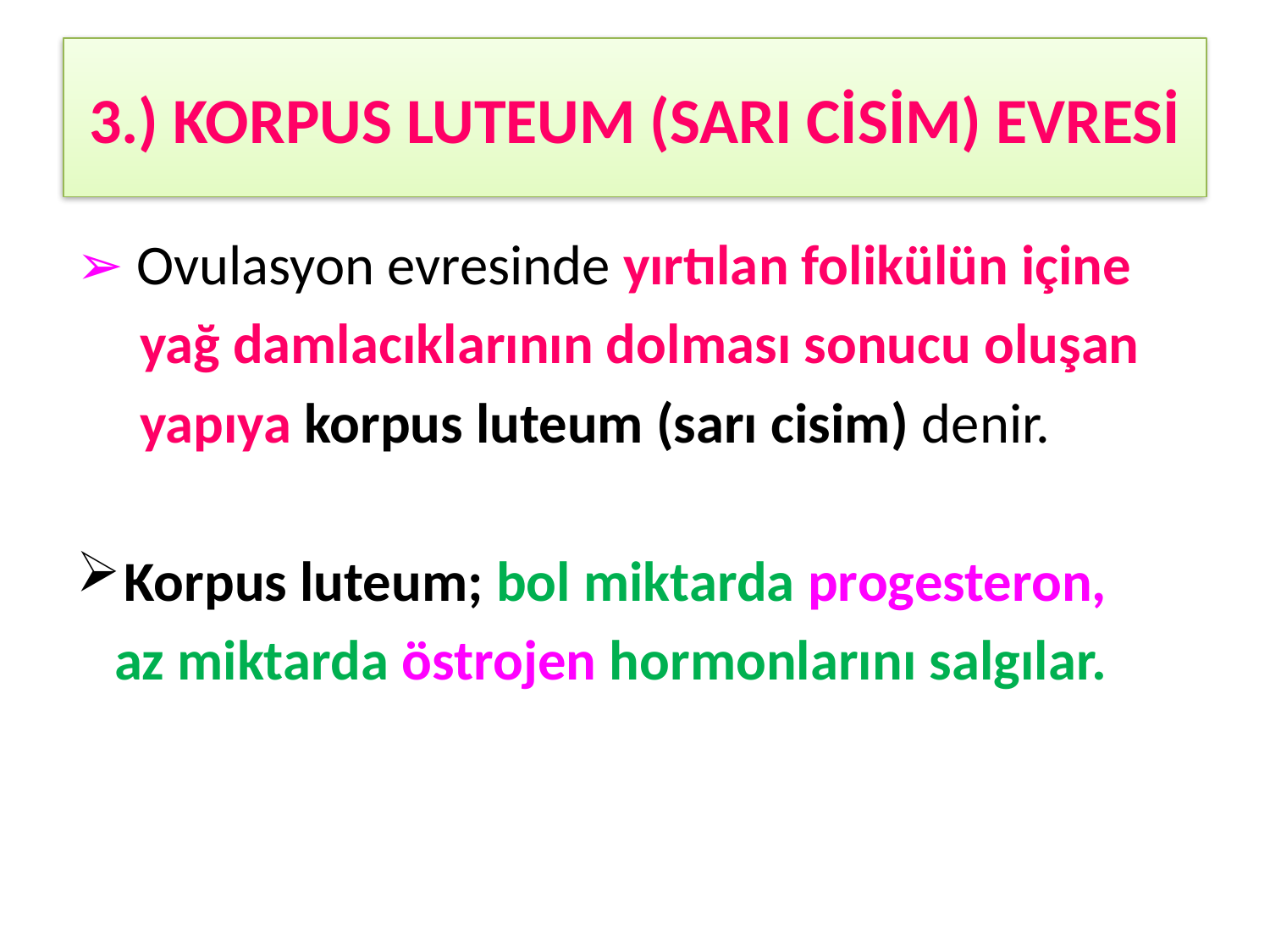

# 3.) KORPUS LUTEUM (SARI CİSİM) EVRESİ
➢ Ovulasyon evresinde yırtılan folikülün içine
     yağ damlacıklarının dolması sonucu oluşan
     yapıya korpus luteum (sarı cisim) denir.

Korpus luteum; bol miktarda progesteron,
   az miktarda östrojen hormonlarını salgılar.